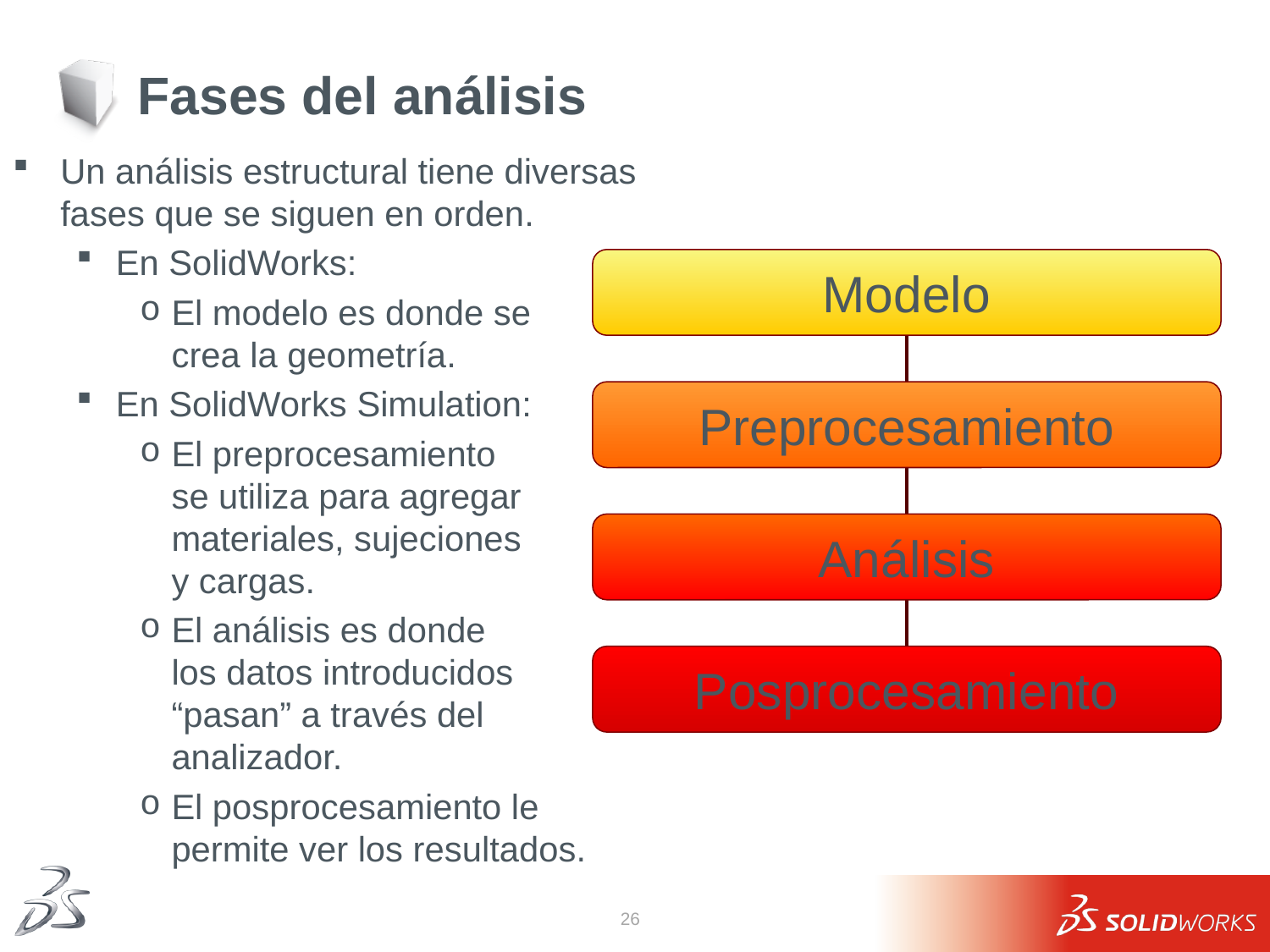

# Fases del análisis
Un análisis estructural tiene diversas fases que se siguen en orden.
En SolidWorks:
El modelo es donde se
crea la geometría.
En SolidWorks Simulation:
El preprocesamiento
se utiliza para agregar materiales, sujeciones
y cargas.
El análisis es donde
los datos introducidos
“pasan” a través del
analizador.
El posprocesamiento le permite ver los resultados.
Modelo
Preprocesamiento
Análisis
Posprocesamiento